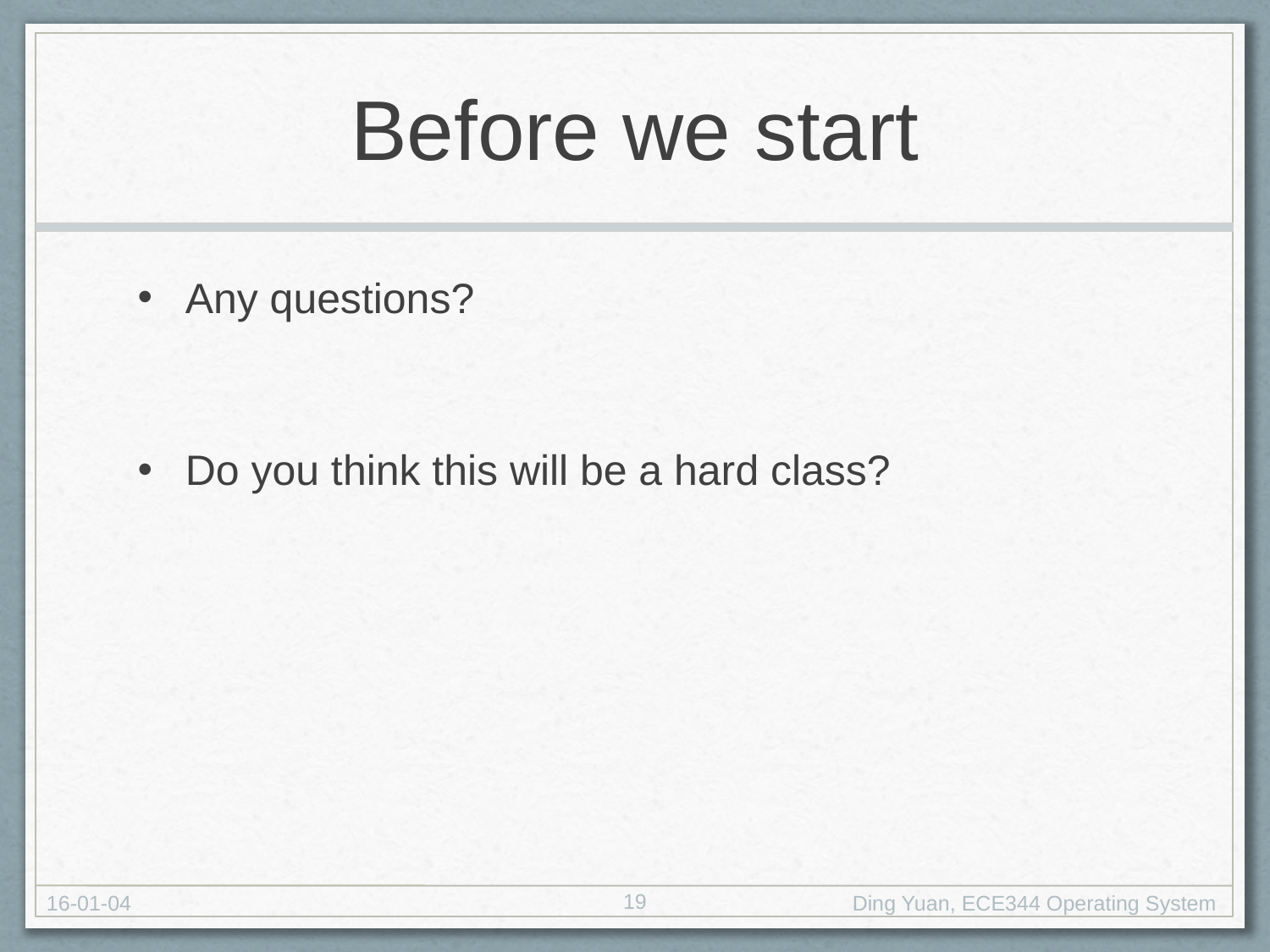

# Before we start
Any questions?

Do you think this will be a hard class?
19
16-01-04
Ding Yuan, ECE344 Operating System